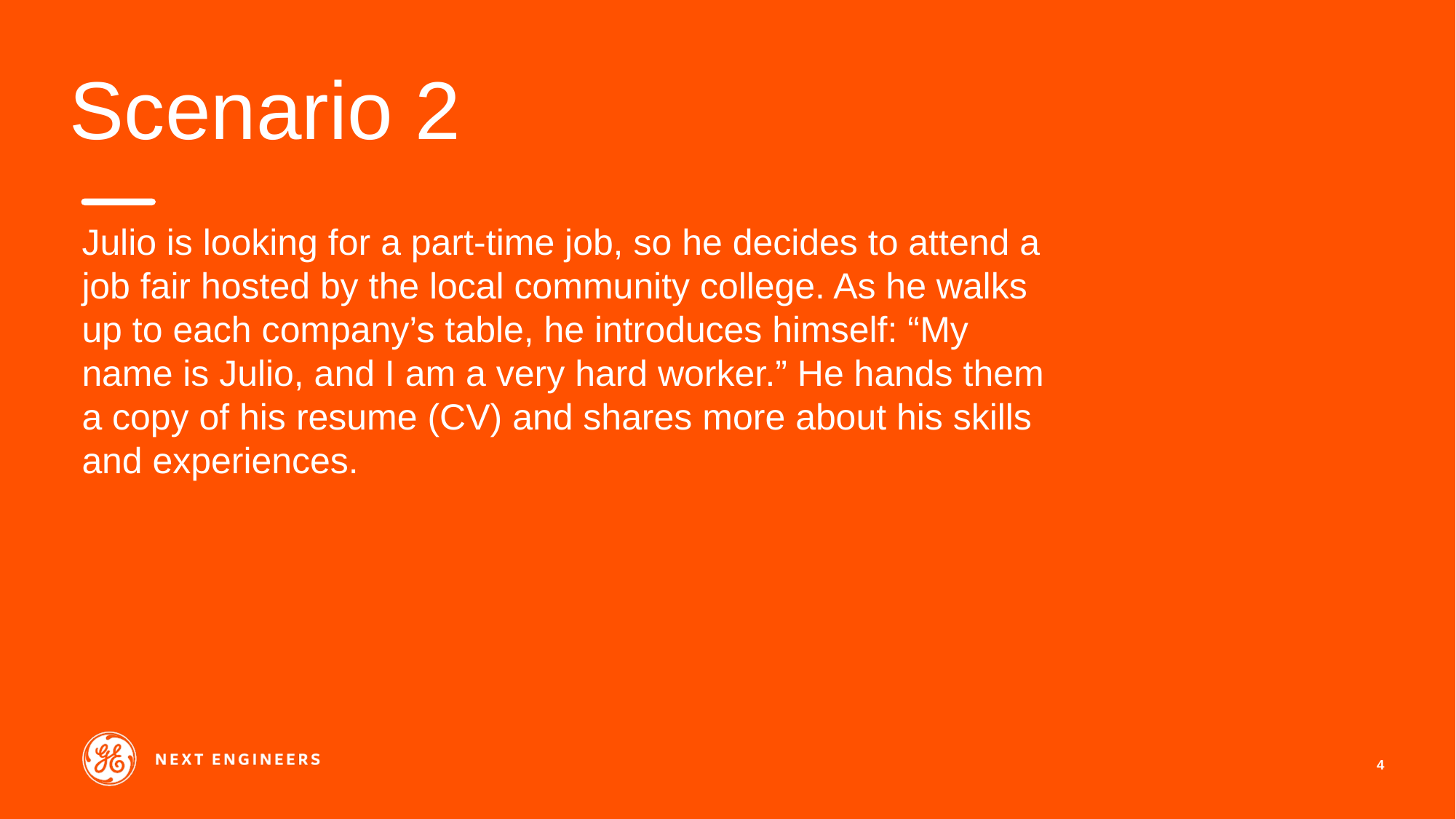

Scenario 2
Julio is looking for a part-time job, so he decides to attend a job fair hosted by the local community college. As he walks up to each company’s table, he introduces himself: “My name is Julio, and I am a very hard worker.” He hands them a copy of his resume (CV) and shares more about his skills and experiences.

4